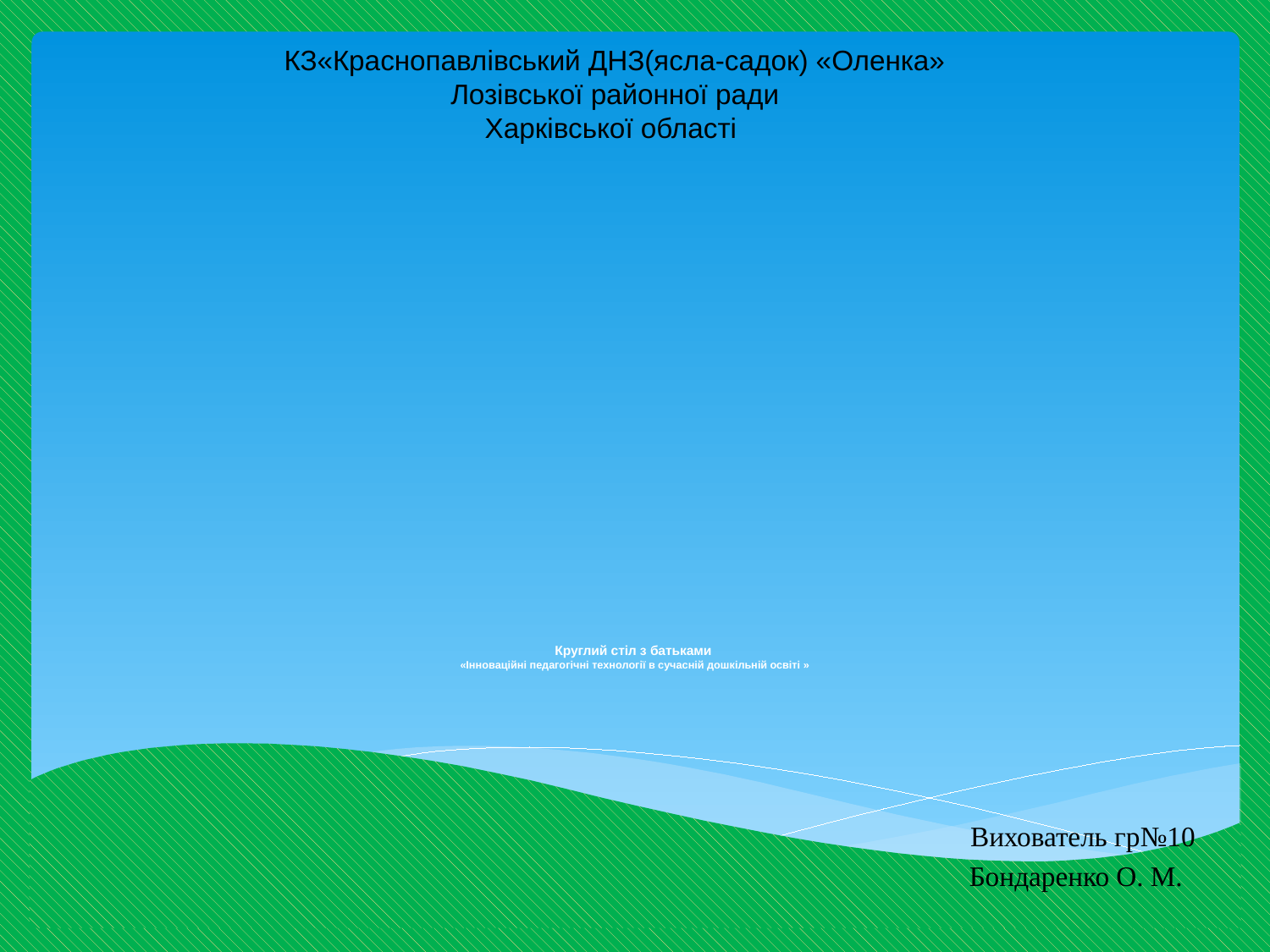

КЗ«Краснопавлівський ДНЗ(ясла-садок) «Оленка»
Лозівської районної ради
Харківської області

# Круглий стіл з батьками «Інноваційні педагогічні технології в сучасній дошкільній освіті »

 Вихователь гр№10
Бондаренко О. М.